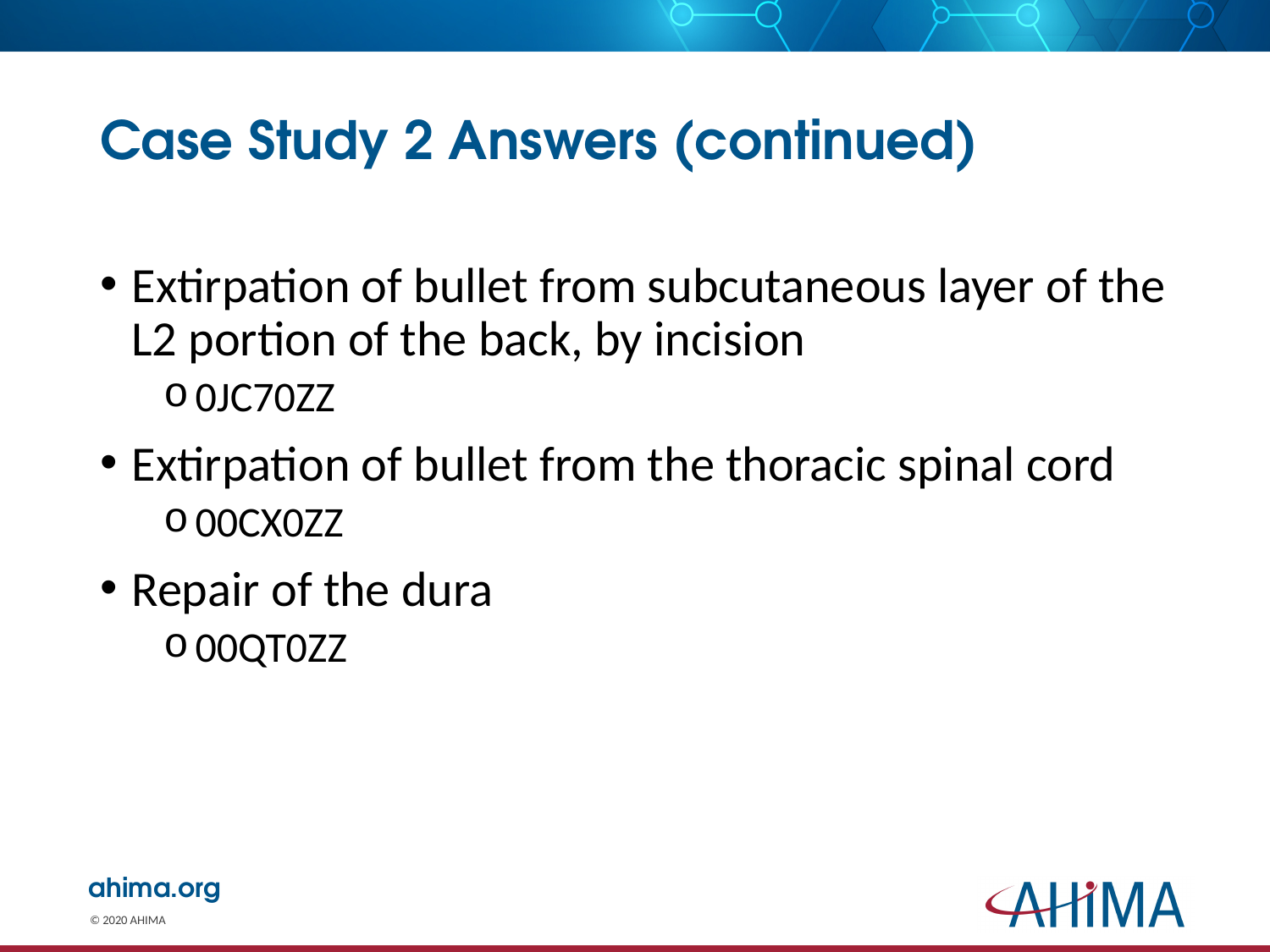

# Case Study 2 Answers (continued)
Extirpation of bullet from subcutaneous layer of the L2 portion of the back, by incision
0JC70ZZ
Extirpation of bullet from the thoracic spinal cord
00CX0ZZ
Repair of the dura
00QT0ZZ